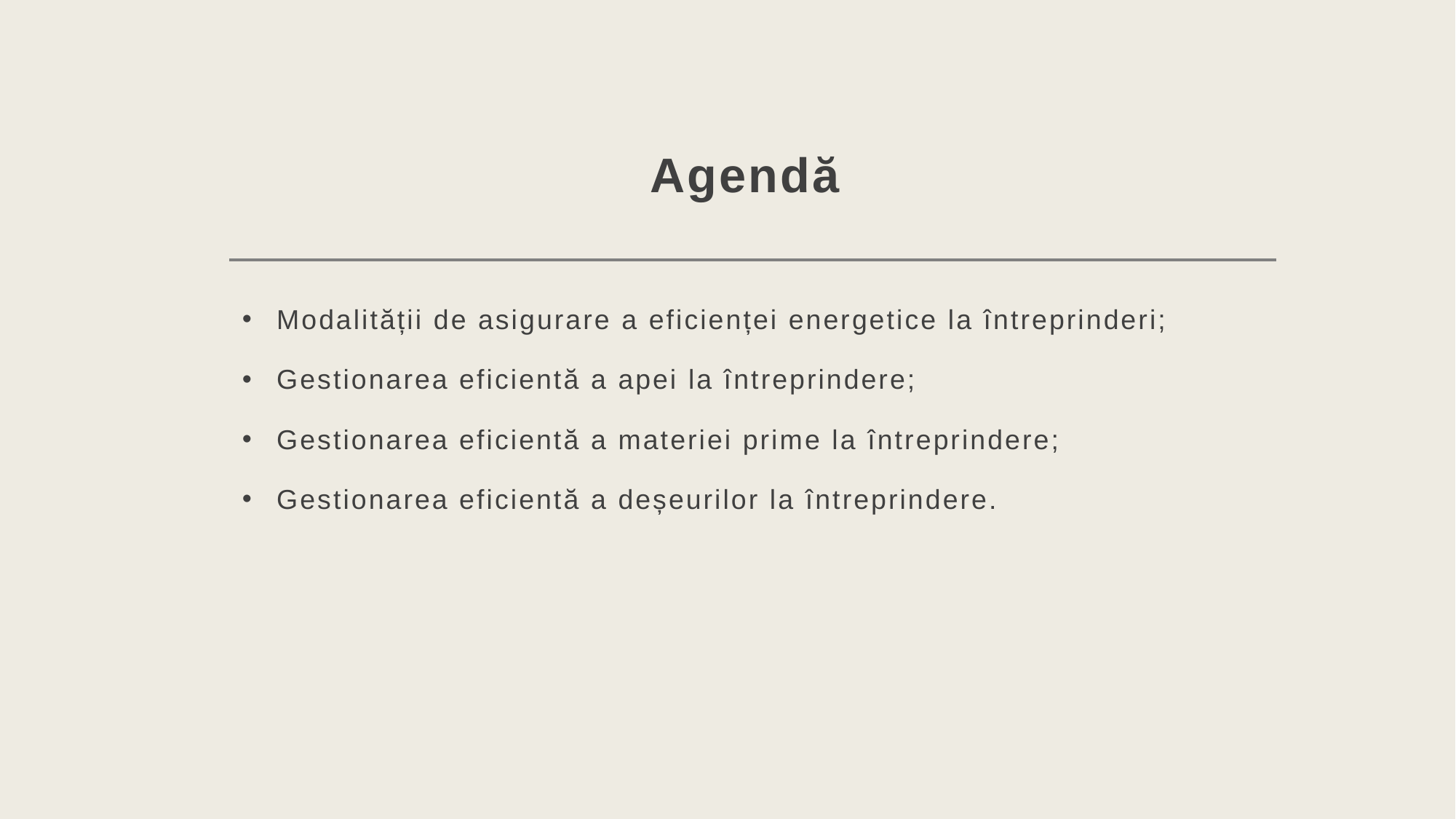

# Agendă
Modalității de asigurare a eficienței energetice la întreprinderi;
Gestionarea eficientă a apei la întreprindere;
Gestionarea eficientă a materiei prime la întreprindere;
Gestionarea eficientă a deșeurilor la întreprindere.